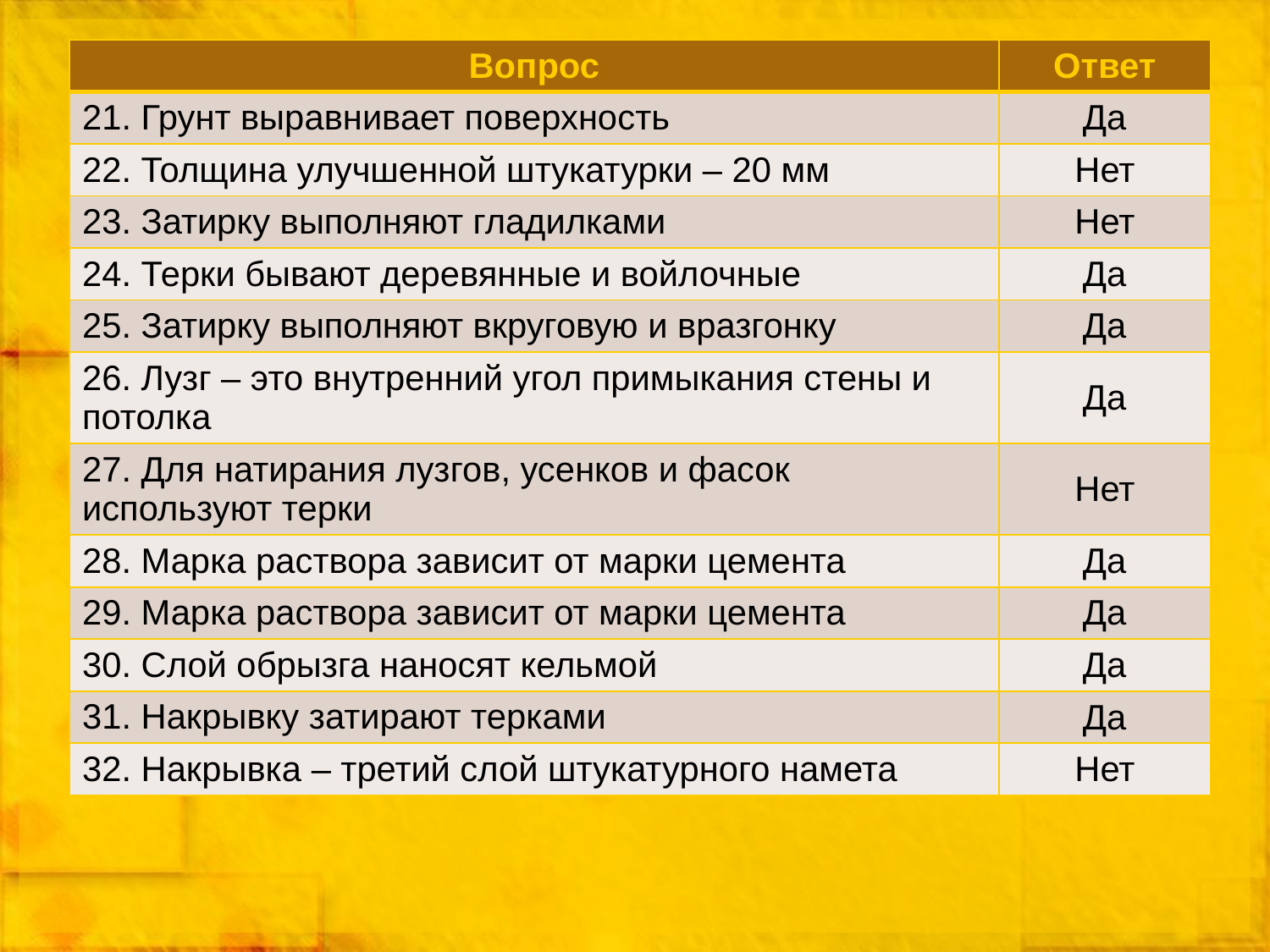

| Вопрос | Ответ |
| --- | --- |
| 21. Грунт выравнивает поверхность | Да |
| 22. Толщина улучшенной штукатурки – 20 мм | Нет |
| 23. Затирку выполняют гладилками | Нет |
| 24. Терки бывают деревянные и войлочные | Да |
| 25. Затирку выполняют вкруговую и вразгонку | Да |
| 26. Лузг – это внутренний угол примыкания стены и потолка | Да |
| 27. Для натирания лузгов, усенков и фасок используют терки | Нет |
| 28. Марка раствора зависит от марки цемента | Да |
| 29. Марка раствора зависит от марки цемента | Да |
| 30. Слой обрызга наносят кельмой | Да |
| 31. Накрывку затирают терками | Да |
| 32. Накрывка – третий слой штукатурного намета | Нет |